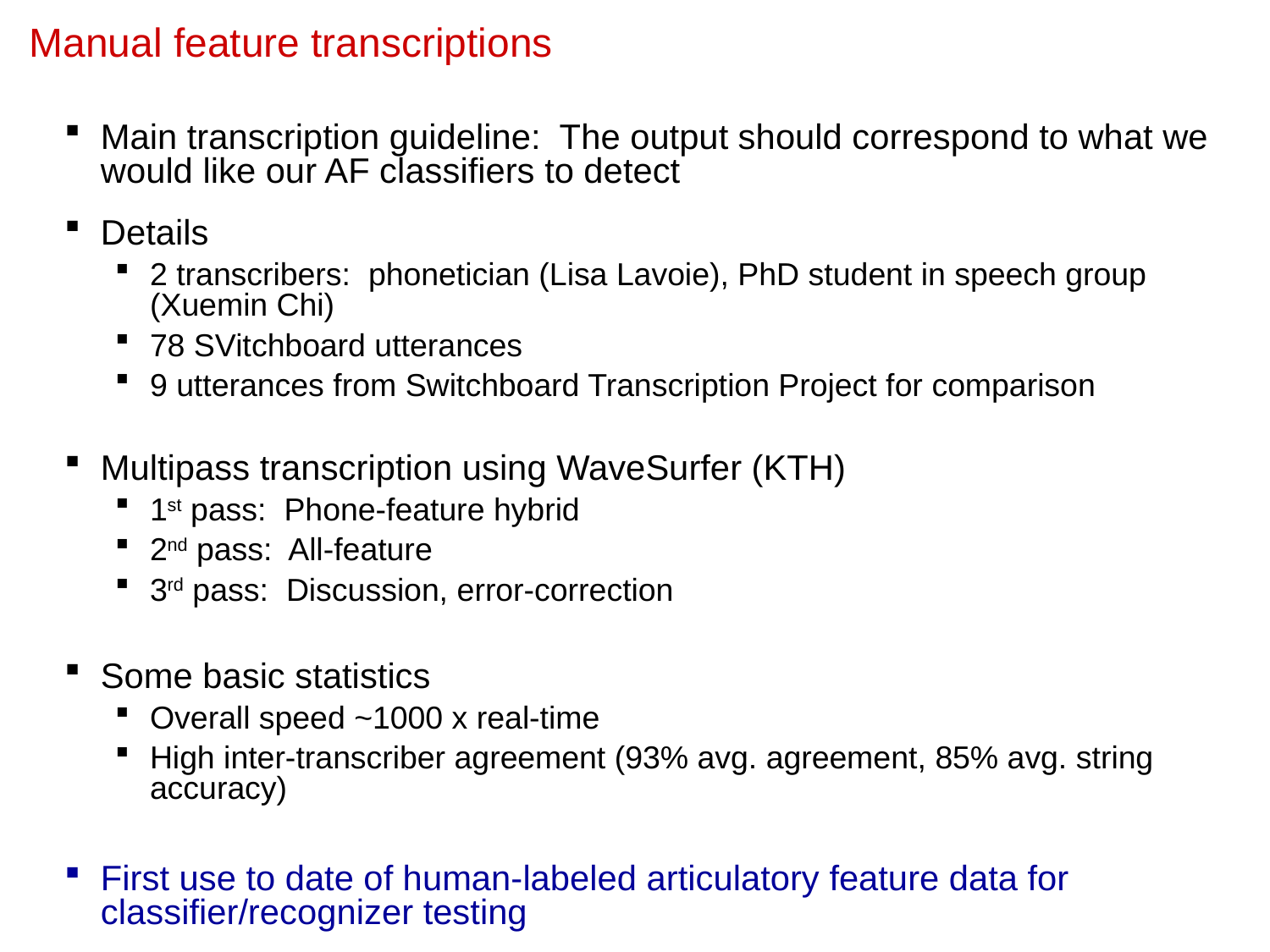

# Manual feature transcriptions
Main transcription guideline:  The output should correspond to what we would like our AF classifiers to detect

Details
2 transcribers:  phonetician (Lisa Lavoie), PhD student in speech group (Xuemin Chi)
78 SVitchboard utterances
9 utterances from Switchboard Transcription Project for comparison

Multipass transcription using WaveSurfer (KTH)
1st pass:  Phone-feature hybrid
2nd pass:  All-feature
3rd pass:  Discussion, error-correction

Some basic statistics
Overall speed ~1000 x real-time
High inter-transcriber agreement (93% avg. agreement, 85% avg. string accuracy)

First use to date of human-labeled articulatory feature data for classifier/recognizer testing